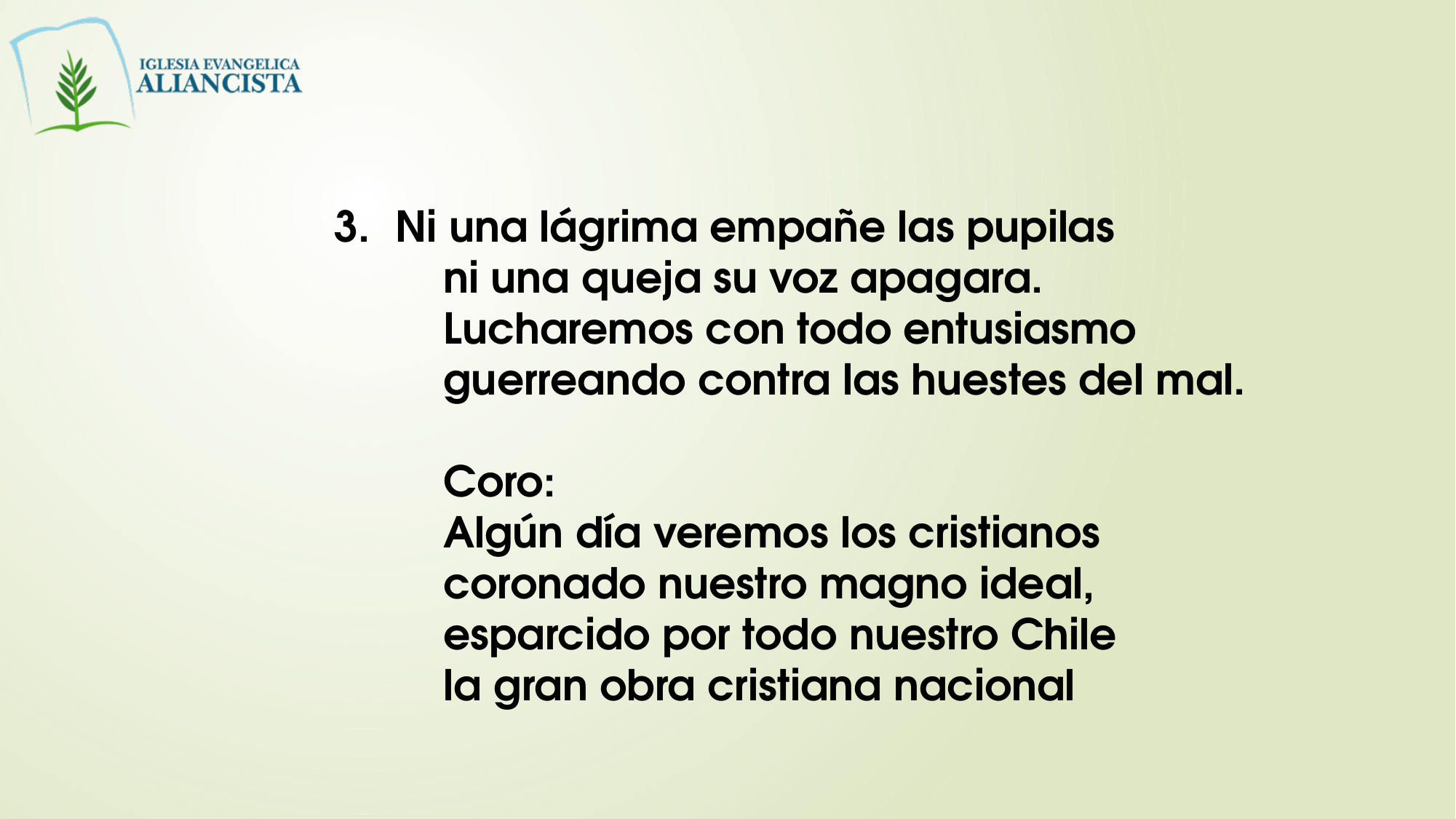

Ni una lágrima empañe las pupilas
	ni una queja su voz apagara.
	Lucharemos con todo entusiasmo
	guerreando contra las huestes del mal.

	Coro:
	Algún día veremos los cristianos
	coronado nuestro magno ideal,
	esparcido por todo nuestro Chile
	la gran obra cristiana nacional